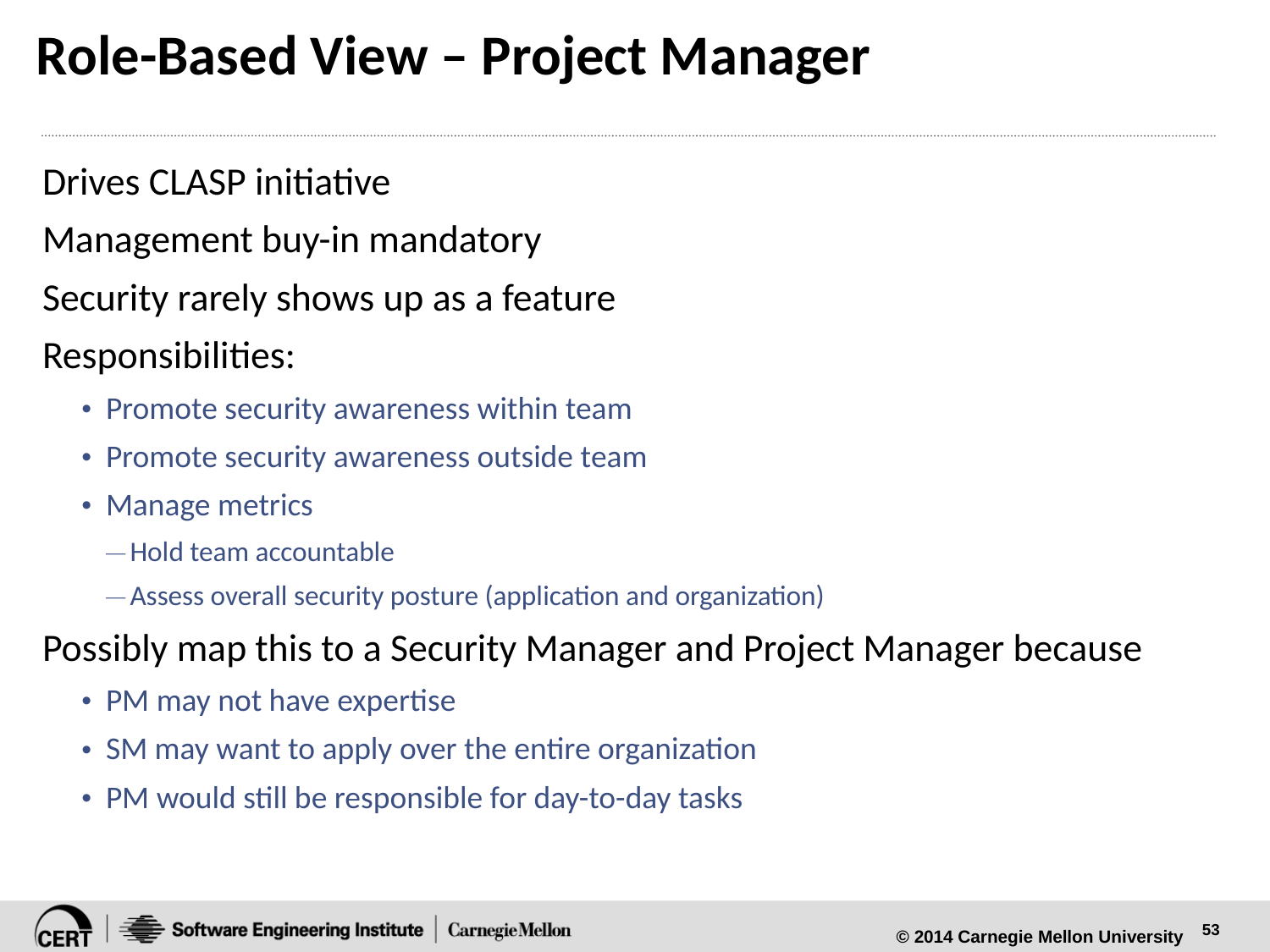

# Role-Based View – Project Manager
Drives CLASP initiative
Management buy-in mandatory
Security rarely shows up as a feature
Responsibilities:
Promote security awareness within team
Promote security awareness outside team
Manage metrics
Hold team accountable
Assess overall security posture (application and organization)‏
Possibly map this to a Security Manager and Project Manager because
PM may not have expertise
SM may want to apply over the entire organization
PM would still be responsible for day-to-day tasks